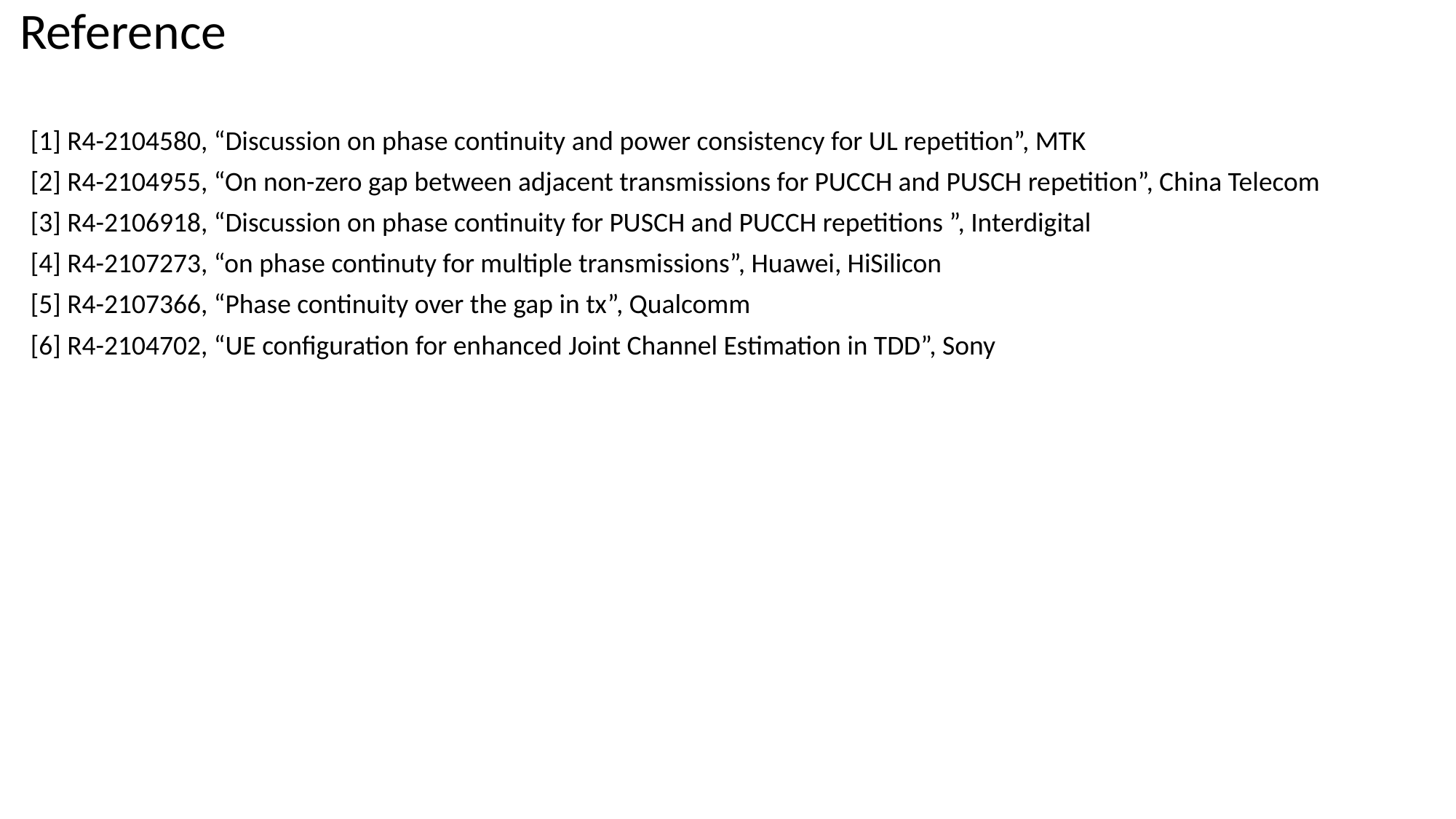

# Reference
[1] R4-2104580, “Discussion on phase continuity and power consistency for UL repetition”, MTK
[2] R4-2104955, “On non-zero gap between adjacent transmissions for PUCCH and PUSCH repetition”, China Telecom
[3] R4-2106918, “Discussion on phase continuity for PUSCH and PUCCH repetitions ”, Interdigital
[4] R4-2107273, “on phase continuty for multiple transmissions”, Huawei, HiSilicon
[5] R4-2107366, “Phase continuity over the gap in tx”, Qualcomm
[6] R4-2104702, “UE configuration for enhanced Joint Channel Estimation in TDD”, Sony